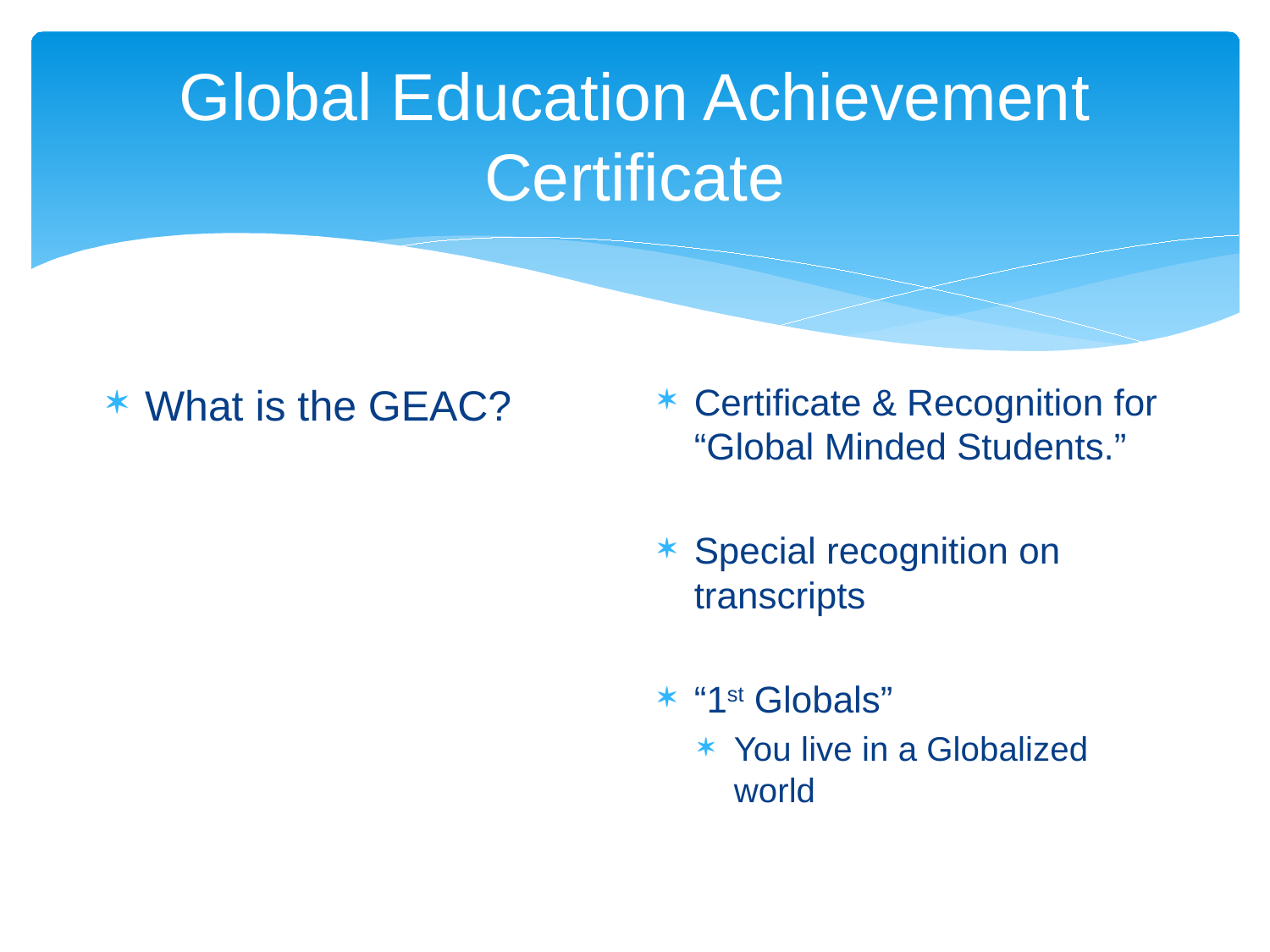

# Global Education Achievement Certificate
What is the GEAC?
Certificate & Recognition for “Global Minded Students.”

Special recognition on transcripts

“1st Globals”
You live in a Globalized world